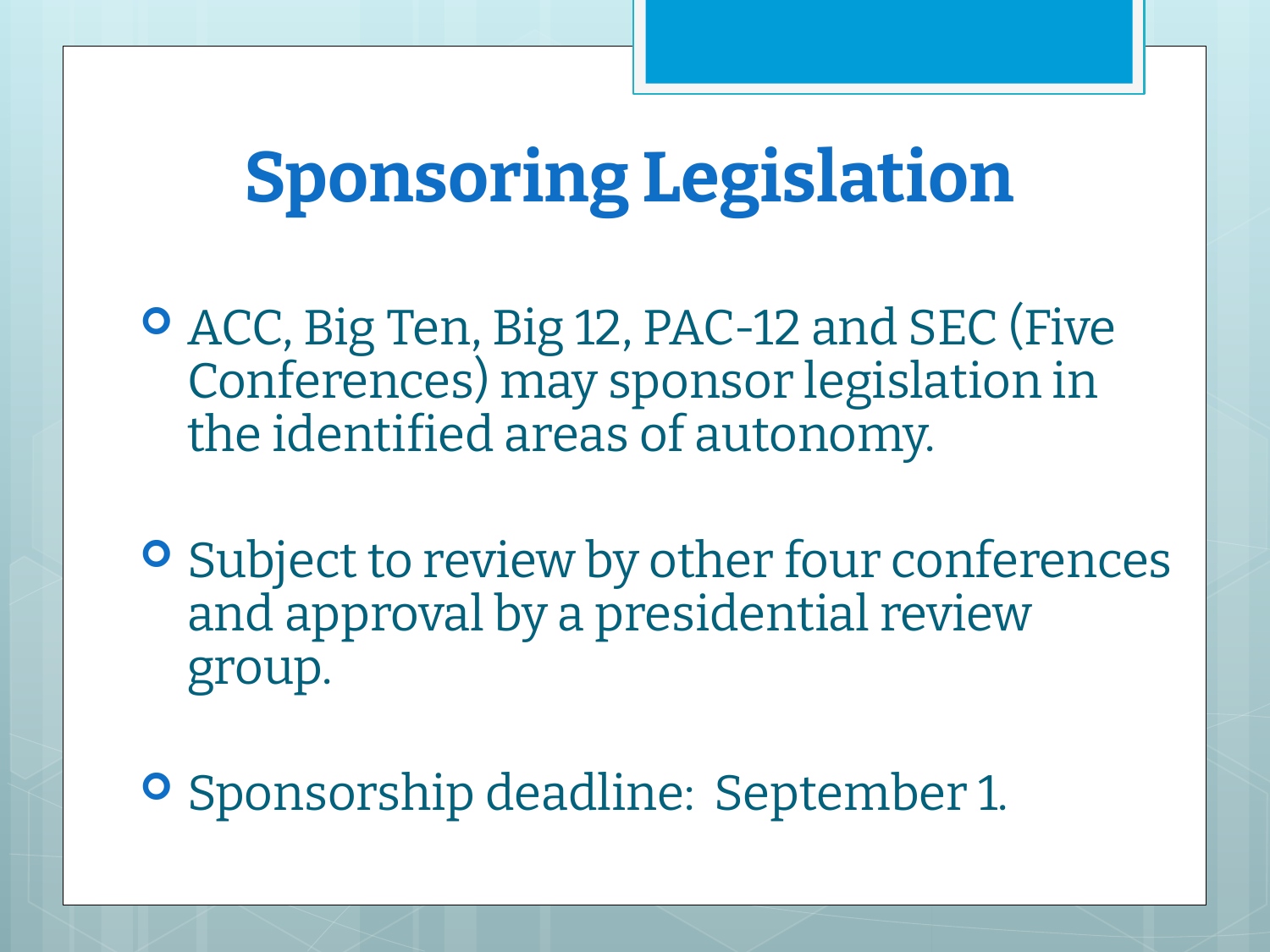

# Sponsoring Legislation
ACC, Big Ten, Big 12, PAC-12 and SEC (Five Conferences) may sponsor legislation in the identified areas of autonomy.

Subject to review by other four conferences and approval by a presidential review group.

Sponsorship deadline:  September 1.